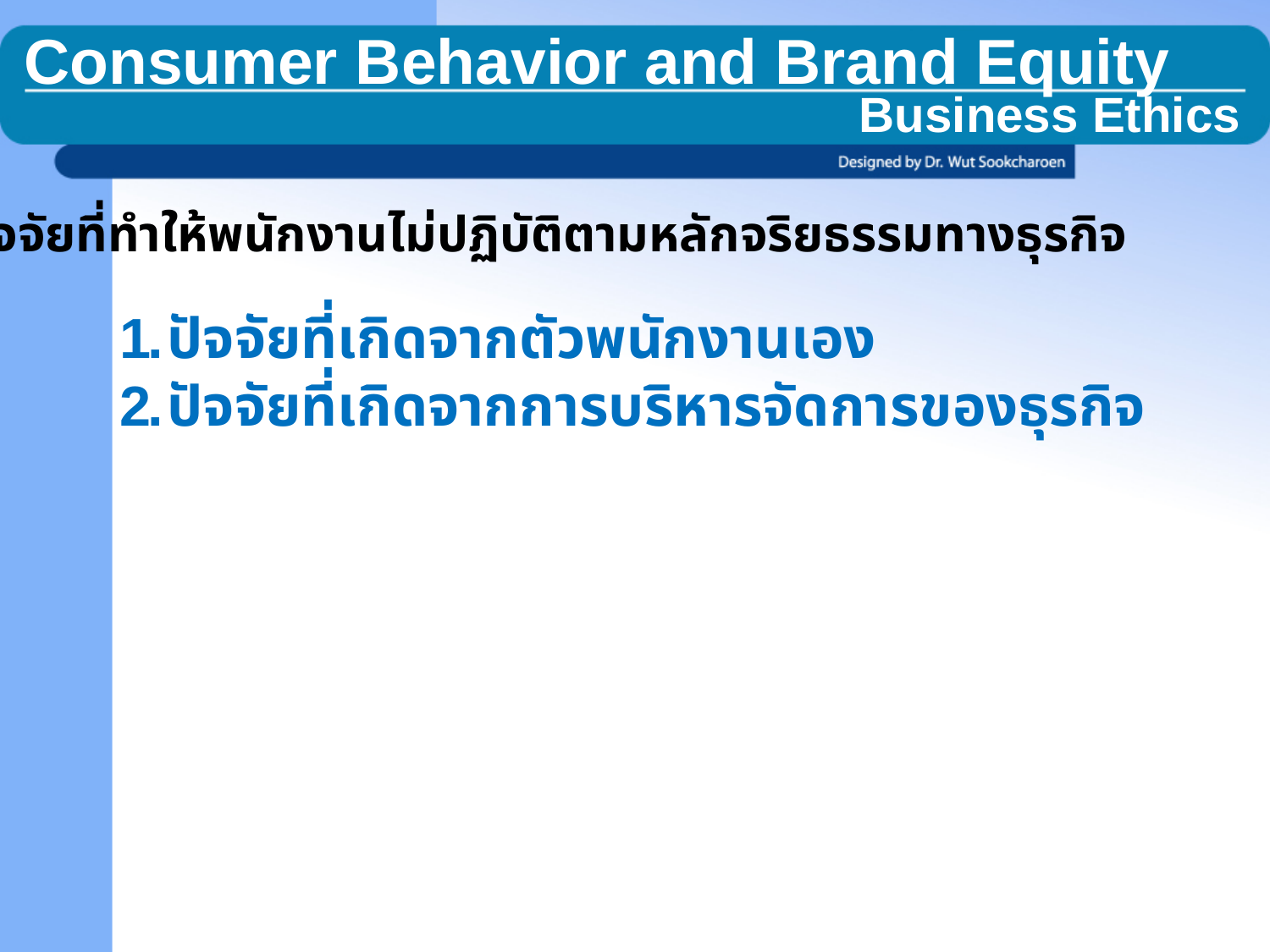

Consumer Behavior and Brand Equity
Business Ethics
ปัจจัยที่ทำให้พนักงานไม่ปฏิบัติตามหลักจริยธรรมทางธุรกิจ
ปัจจัยที่เกิดจากตัวพนักงานเอง
ปัจจัยที่เกิดจากการบริหารจัดการของธุรกิจ